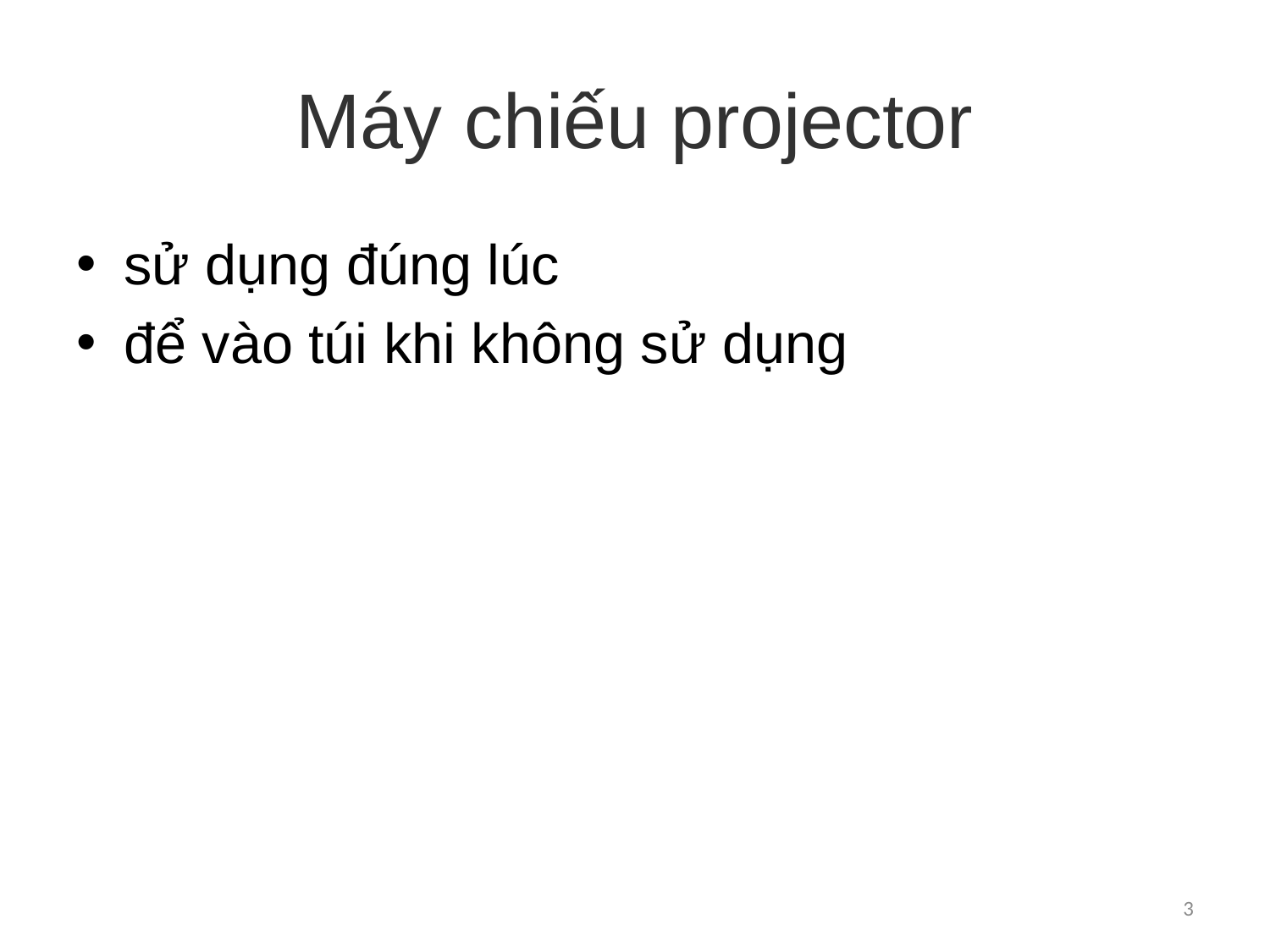

# Máy chiếu projector
sử dụng đúng lúc
để vào túi khi không sử dụng

3